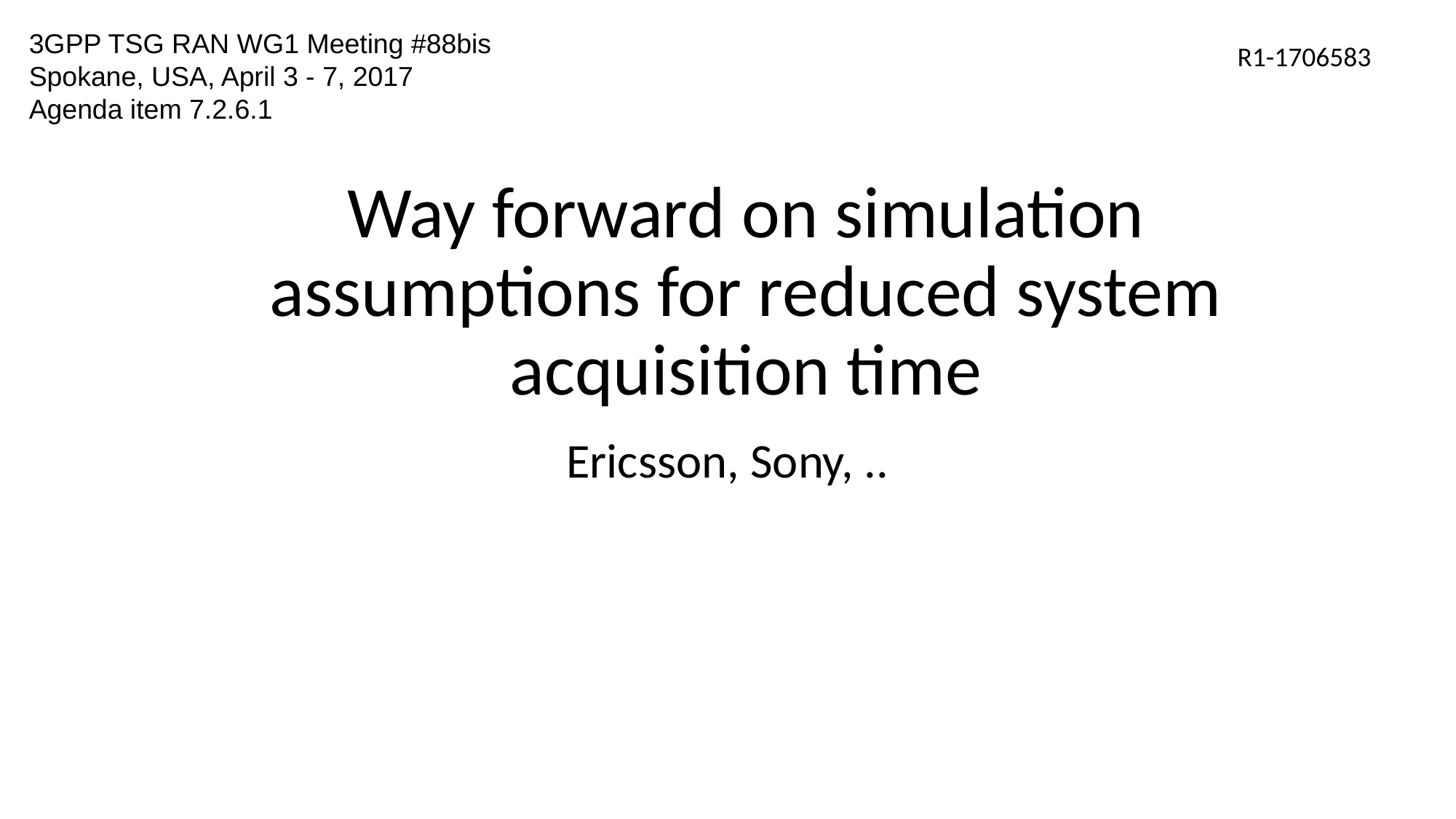

3GPP TSG RAN WG1 Meeting #88bis
Spokane, USA, April 3 - 7, 2017
Agenda item 7.2.6.1
R1-1706583
# Way forward on simulation assumptions for reduced system acquisition time
Ericsson, Sony, ..